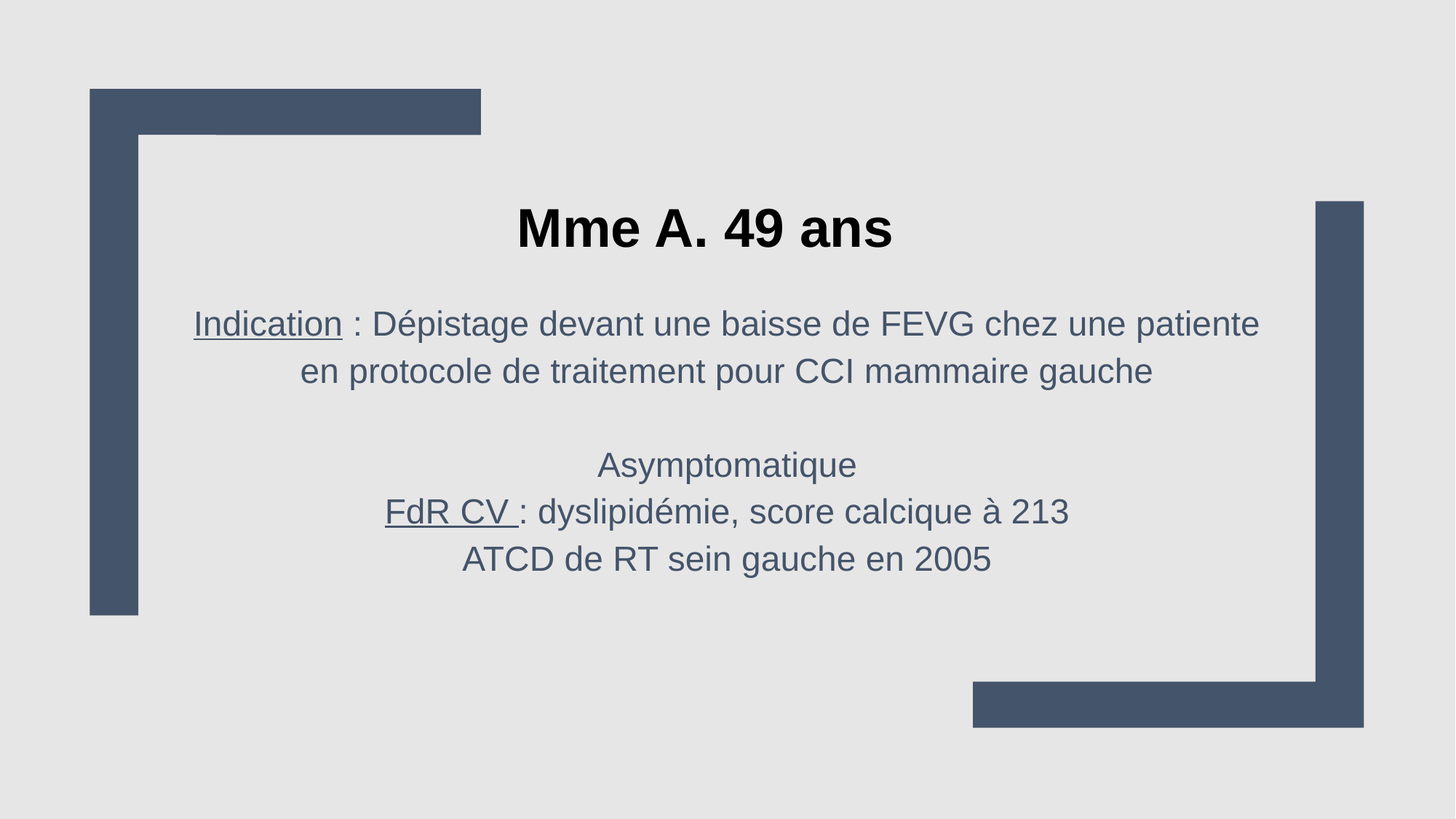

Mme A. 49 ans
Indication : Dépistage devant une baisse de FEVG chez une patiente en protocole de traitement pour CCI mammaire gauche

Asymptomatique
FdR CV : dyslipidémie, score calcique à 213
ATCD de RT sein gauche en 2005